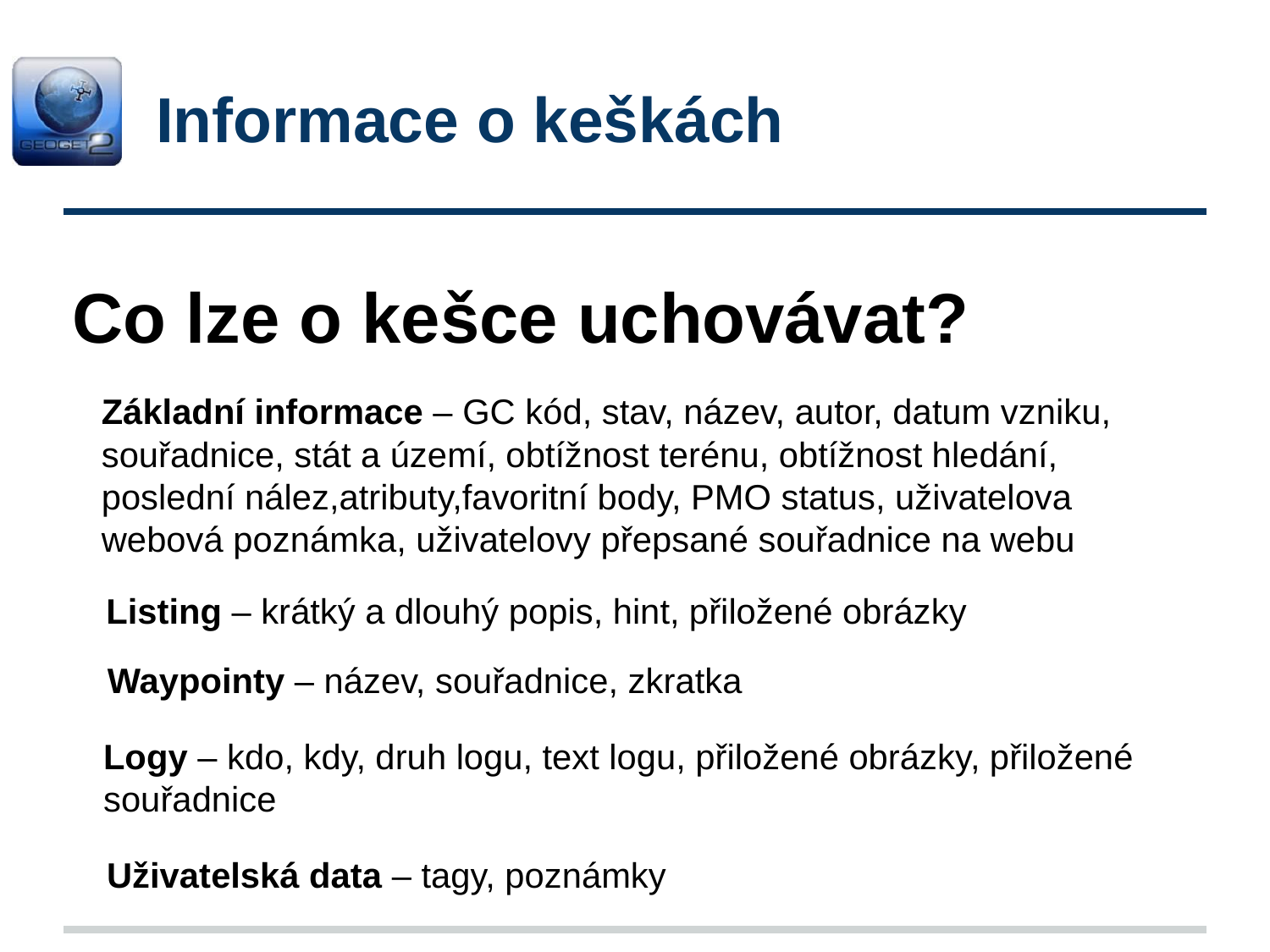

# Informace o keškách
Co lze o kešce uchovávat?
Základní informace – GC kód, stav, název, autor, datum vzniku, souřadnice, stát a území, obtížnost terénu, obtížnost hledání, poslední nález,atributy,favoritní body, PMO status, uživatelova webová poznámka, uživatelovy přepsané souřadnice na webu
Listing – krátký a dlouhý popis, hint, přiložené obrázky
Waypointy – název, souřadnice, zkratka
Logy – kdo, kdy, druh logu, text logu, přiložené obrázky, přiložené souřadnice
Uživatelská data – tagy, poznámky